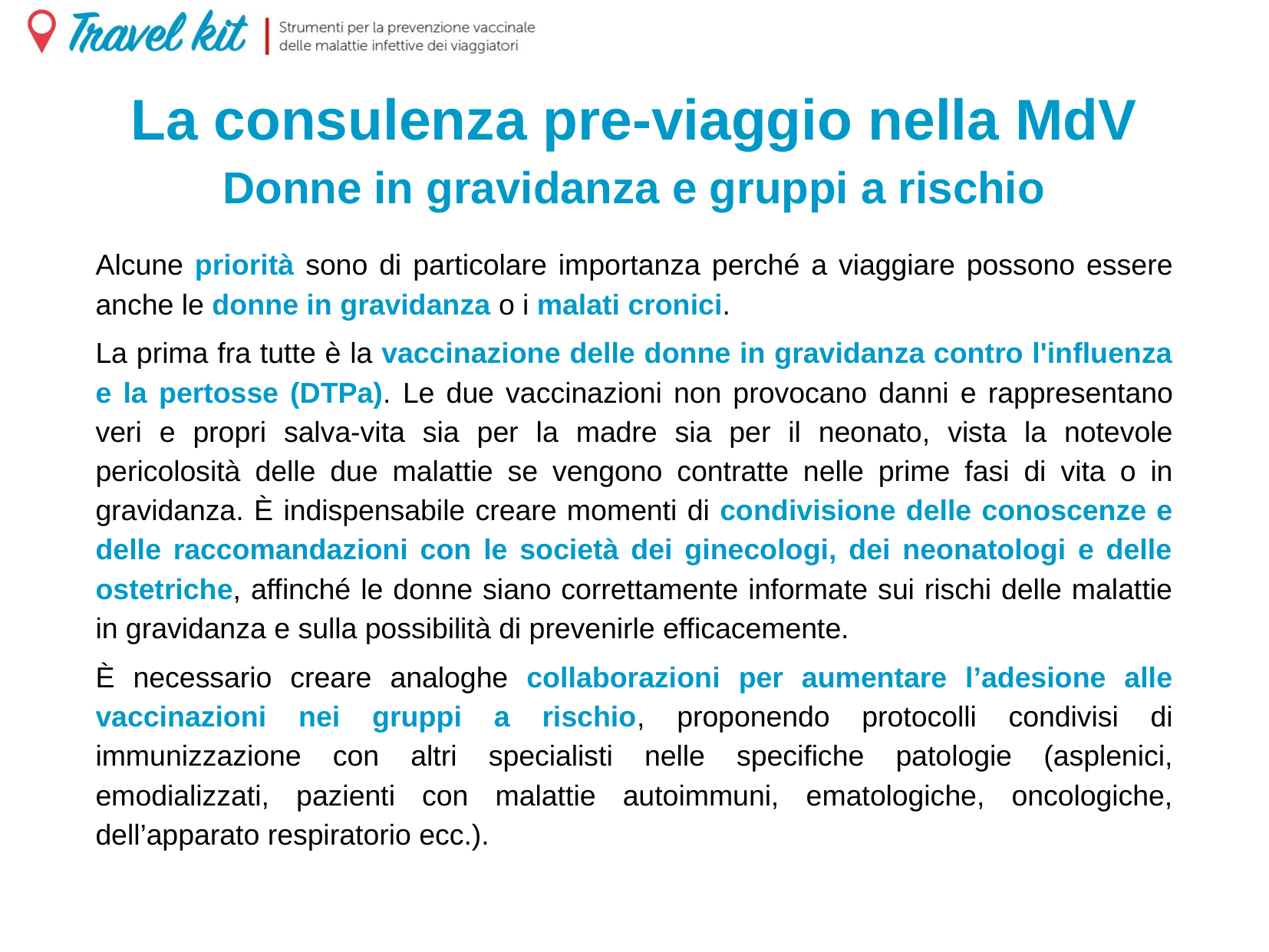

La consulenza pre-viaggio nella MdV
Donne in gravidanza e gruppi a rischio
Alcune priorità sono di particolare importanza perché a viaggiare possono essere anche le donne in gravidanza o i malati cronici.
La prima fra tutte è la vaccinazione delle donne in gravidanza contro l'influenza e la pertosse (DTPa). Le due vaccinazioni non provocano danni e rappresentano veri e propri salva-vita sia per la madre sia per il neonato, vista la notevole pericolosità delle due malattie se vengono contratte nelle prime fasi di vita o in gravidanza. È indispensabile creare momenti di condivisione delle conoscenze e delle raccomandazioni con le società dei ginecologi, dei neonatologi e delle ostetriche, affinché le donne siano correttamente informate sui rischi delle malattie in gravidanza e sulla possibilità di prevenirle efficacemente.
È necessario creare analoghe collaborazioni per aumentare l’adesione alle vaccinazioni nei gruppi a rischio, proponendo protocolli condivisi di immunizzazione con altri specialisti nelle specifiche patologie (asplenici, emodializzati, pazienti con malattie autoimmuni, ematologiche, oncologiche, dell’apparato respiratorio ecc.).
8